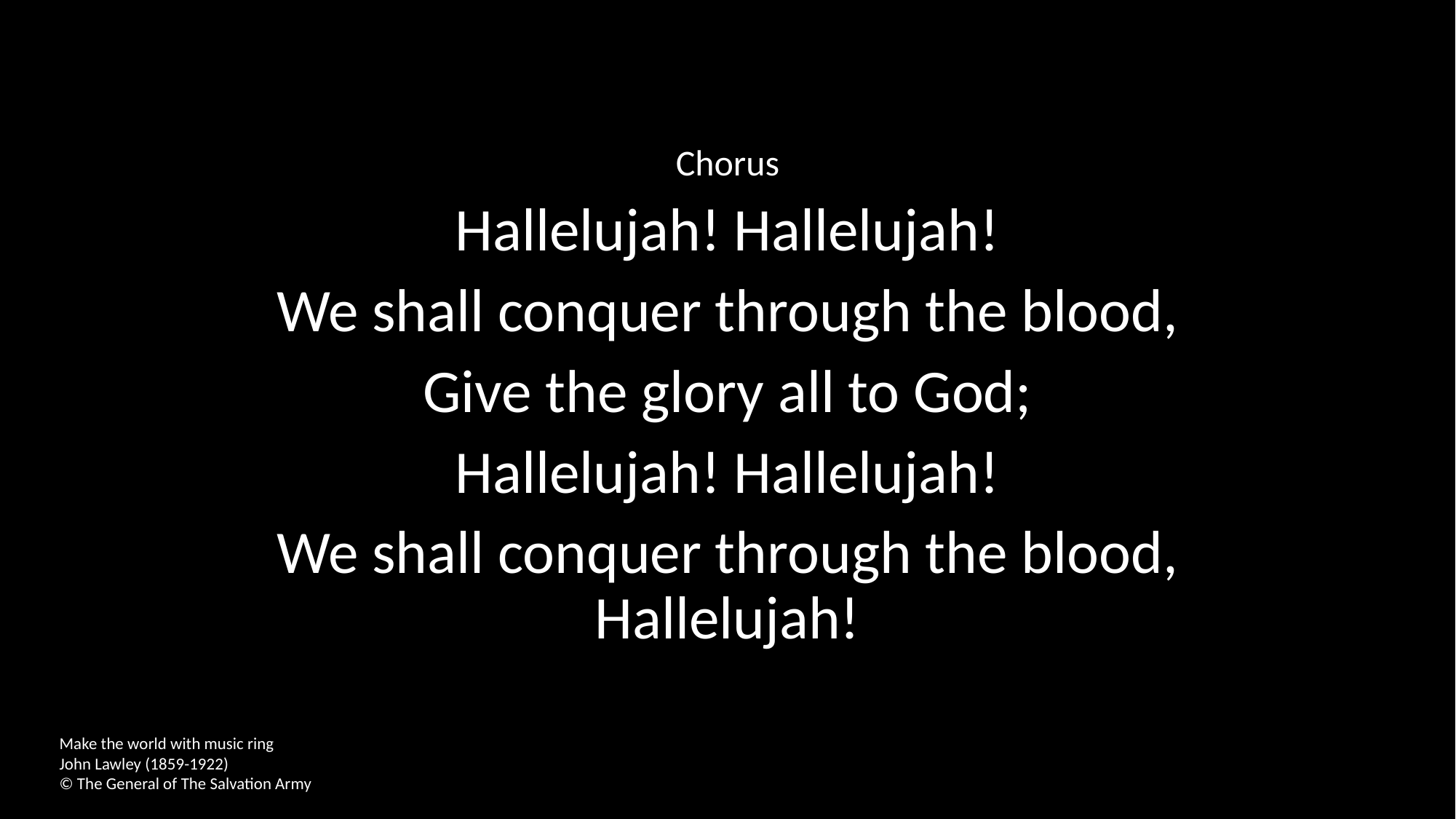

Chorus
Hallelujah! Hallelujah!
We shall conquer through the blood,
Give the glory all to God;
Hallelujah! Hallelujah!
We shall conquer through the blood, Hallelujah!
Make the world with music ring
John Lawley (1859-1922)
© The General of The Salvation Army